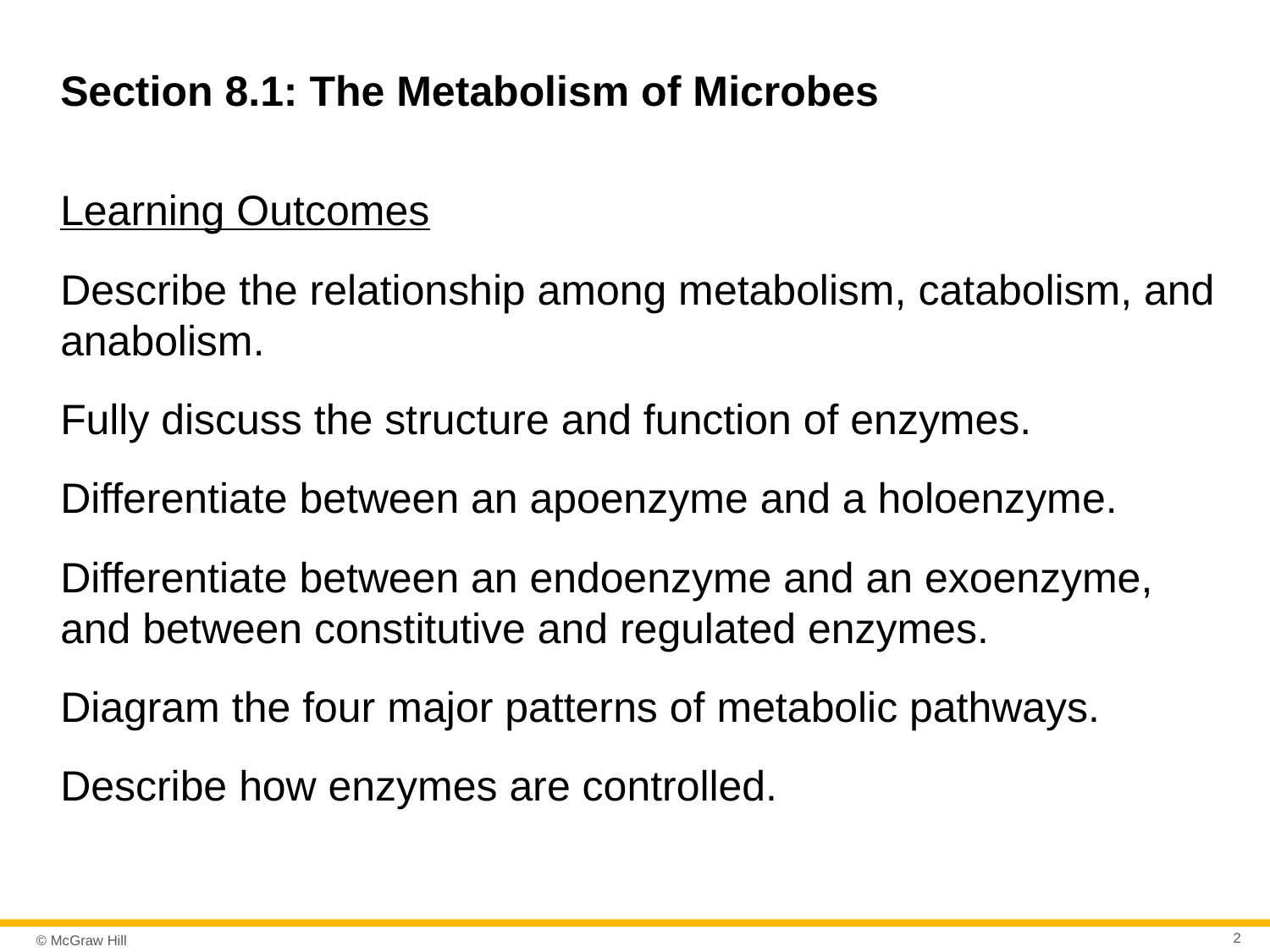

# Section 8.1: The Metabolism of Microbes
Learning Outcomes
Describe the relationship among metabolism, catabolism, and anabolism.
Fully discuss the structure and function of enzymes.
Differentiate between an apoenzyme and a holoenzyme.
Differentiate between an endoenzyme and an exoenzyme, and between constitutive and regulated enzymes.
Diagram the four major patterns of metabolic pathways.
Describe how enzymes are controlled.